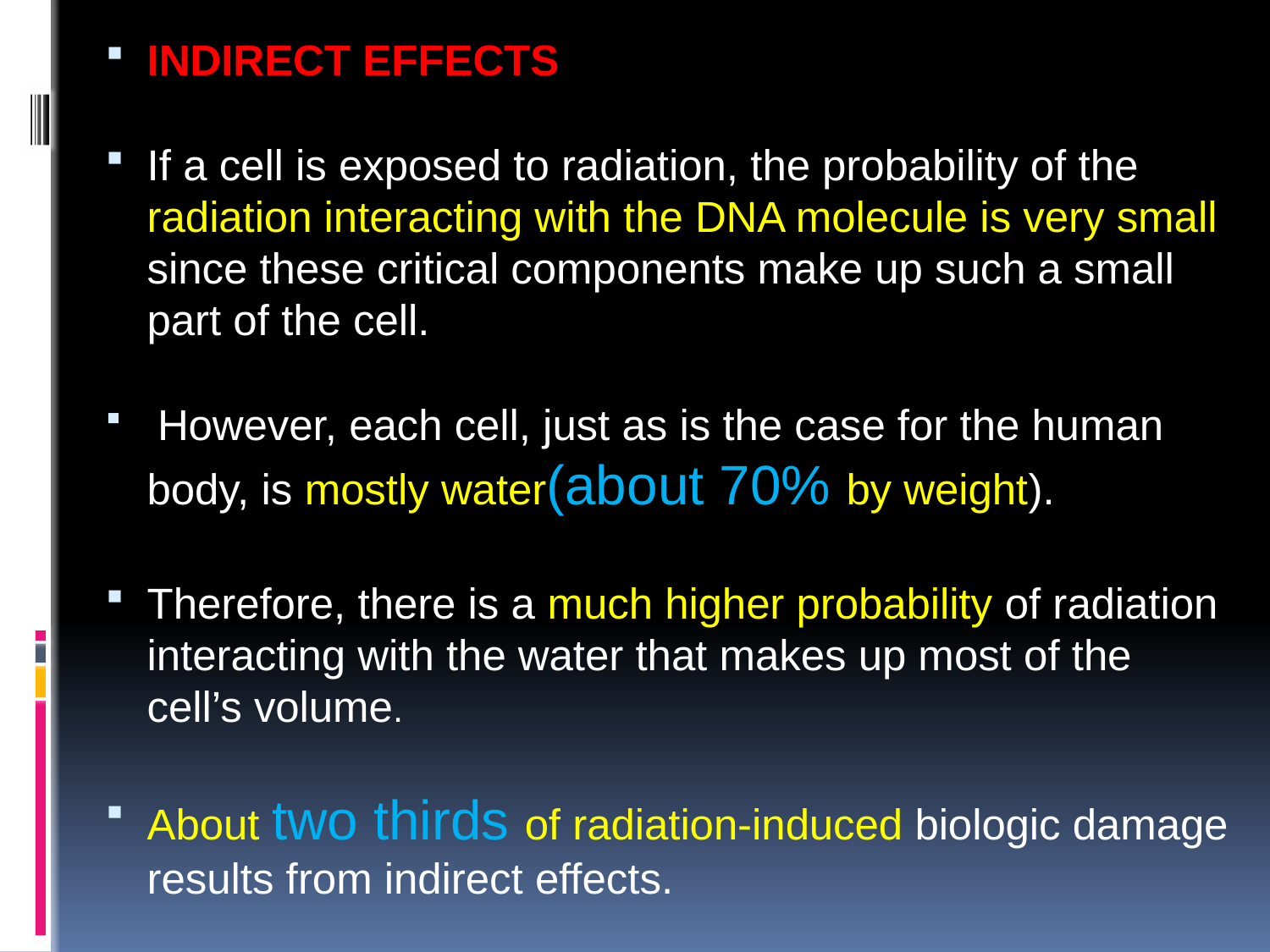

INDIRECT EFFECTS

If a cell is exposed to radiation, the probability of the radiation interacting with the DNA molecule is very small since these critical components make up such a small part of the cell.

 However, each cell, just as is the case for the human body, is mostly water(about 70% by weight).

Therefore, there is a much higher probability of radiation interacting with the water that makes up most of the cell’s volume.

About two thirds of radiation-induced biologic damage results from indirect effects.